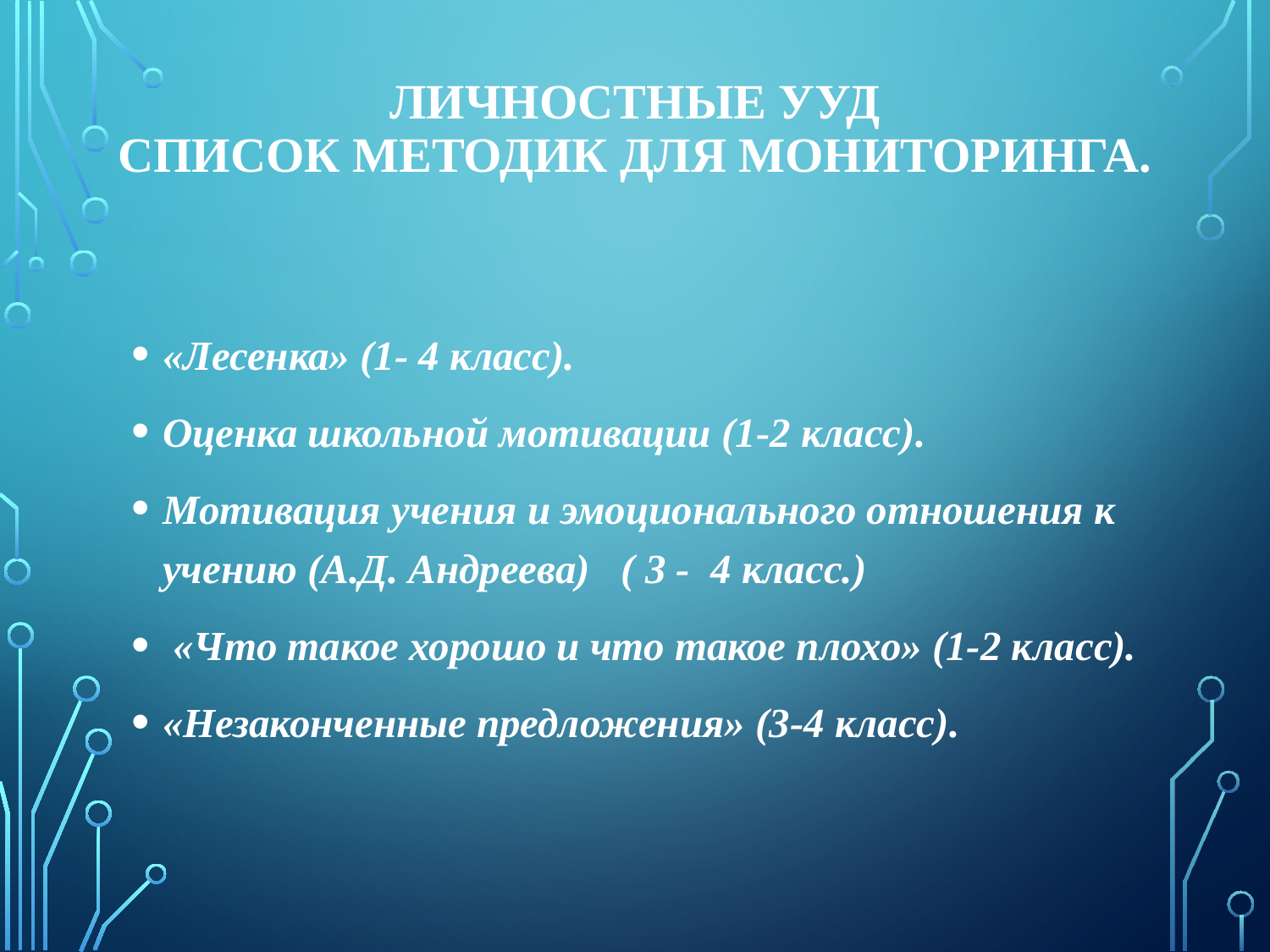

# Личностные УУД Список методик для мониторинга.
«Лесенка» (1- 4 класс).
Оценка школьной мотивации (1-2 класс).
Мотивация учения и эмоционального отношения к учению (А.Д. Андреева)   ( 3 -  4 класс.)
 «Что такое хорошо и что такое плохо» (1-2 класс).
«Незаконченные предложения» (3-4 класс).